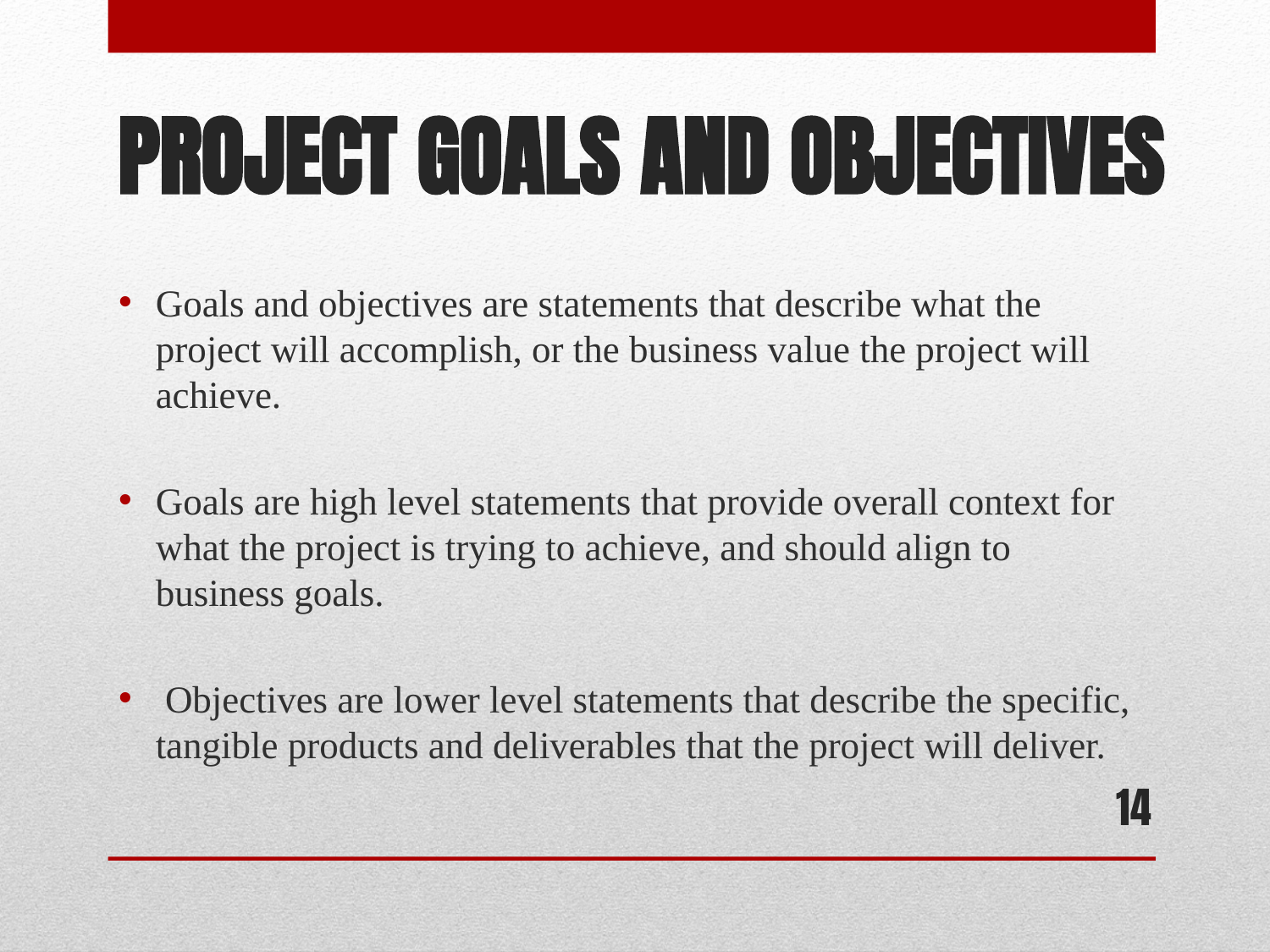

# Project Goals and objectives
Goals and objectives are statements that describe what the project will accomplish, or the business value the project will achieve.

Goals are high level statements that provide overall context for what the project is trying to achieve, and should align to business goals.

 Objectives are lower level statements that describe the specific, tangible products and deliverables that the project will deliver.
14